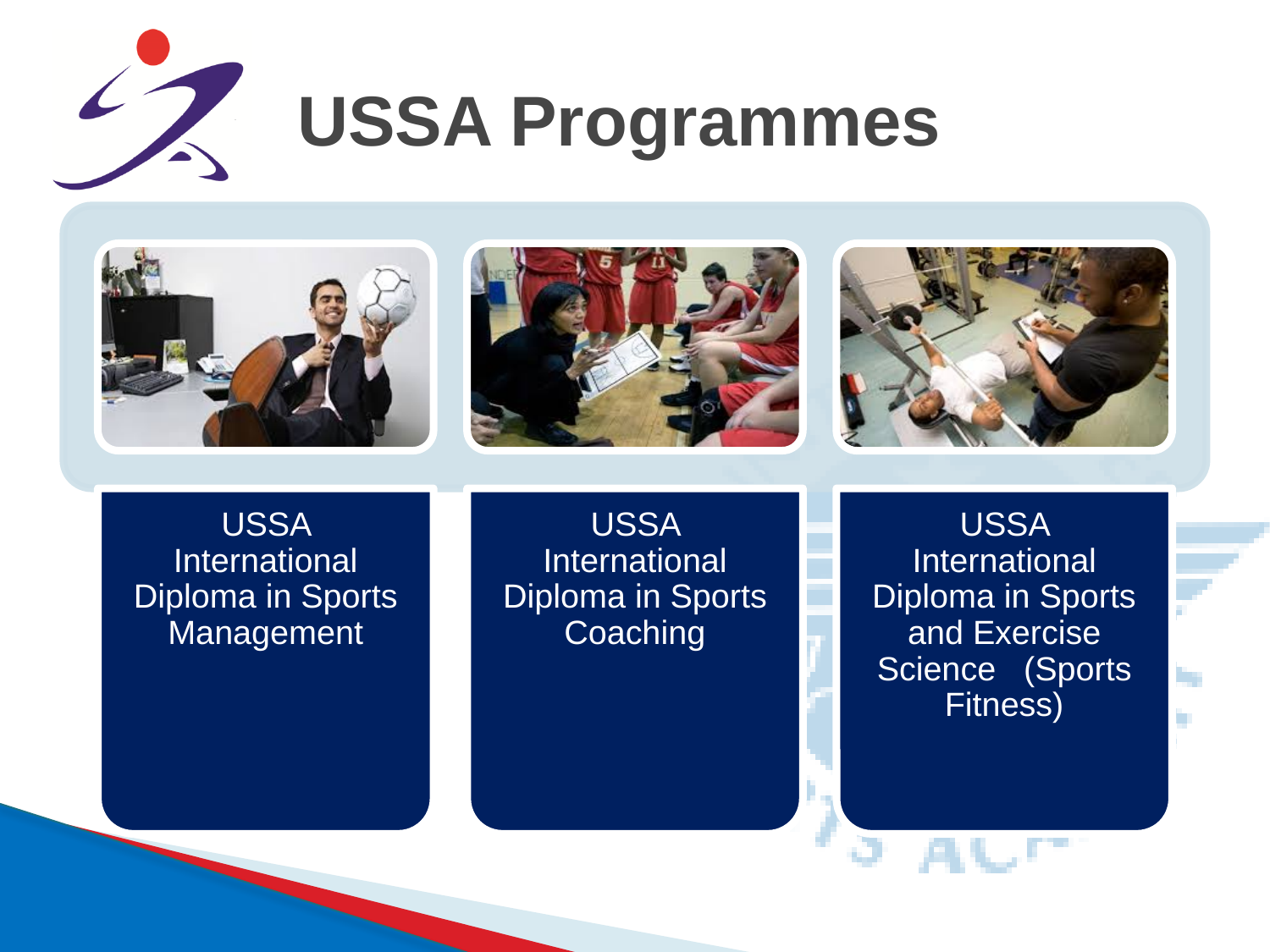

# USSA Programmes
USSA International Diploma in Sports Management
USSA International Diploma in Sports Coaching
USSA International Diploma in Sports and Exercise Science   (Sports Fitness)